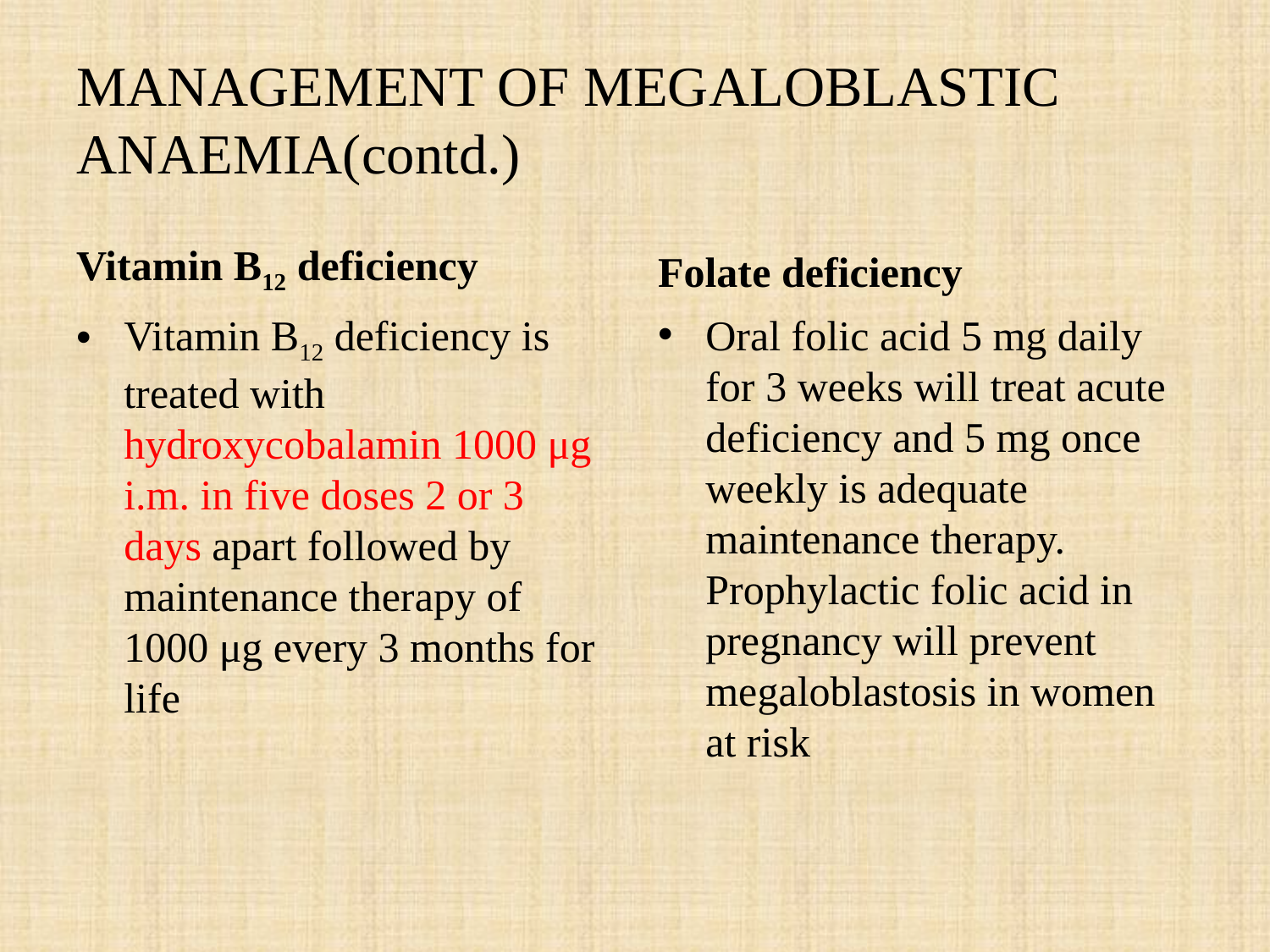

# MANAGEMENT OF MEGALOBLASTIC ANAEMIA(contd.)
Vitamin B12 deficiency
Folate deficiency
Vitamin B12 deficiency is treated with hydroxycobalamin 1000 μg i.m. in five doses 2 or 3 days apart followed by maintenance therapy of 1000 μg every 3 months for life
Oral folic acid 5 mg daily for 3 weeks will treat acute deficiency and 5 mg once weekly is adequate maintenance therapy. Prophylactic folic acid in pregnancy will prevent megaloblastosis in women at risk